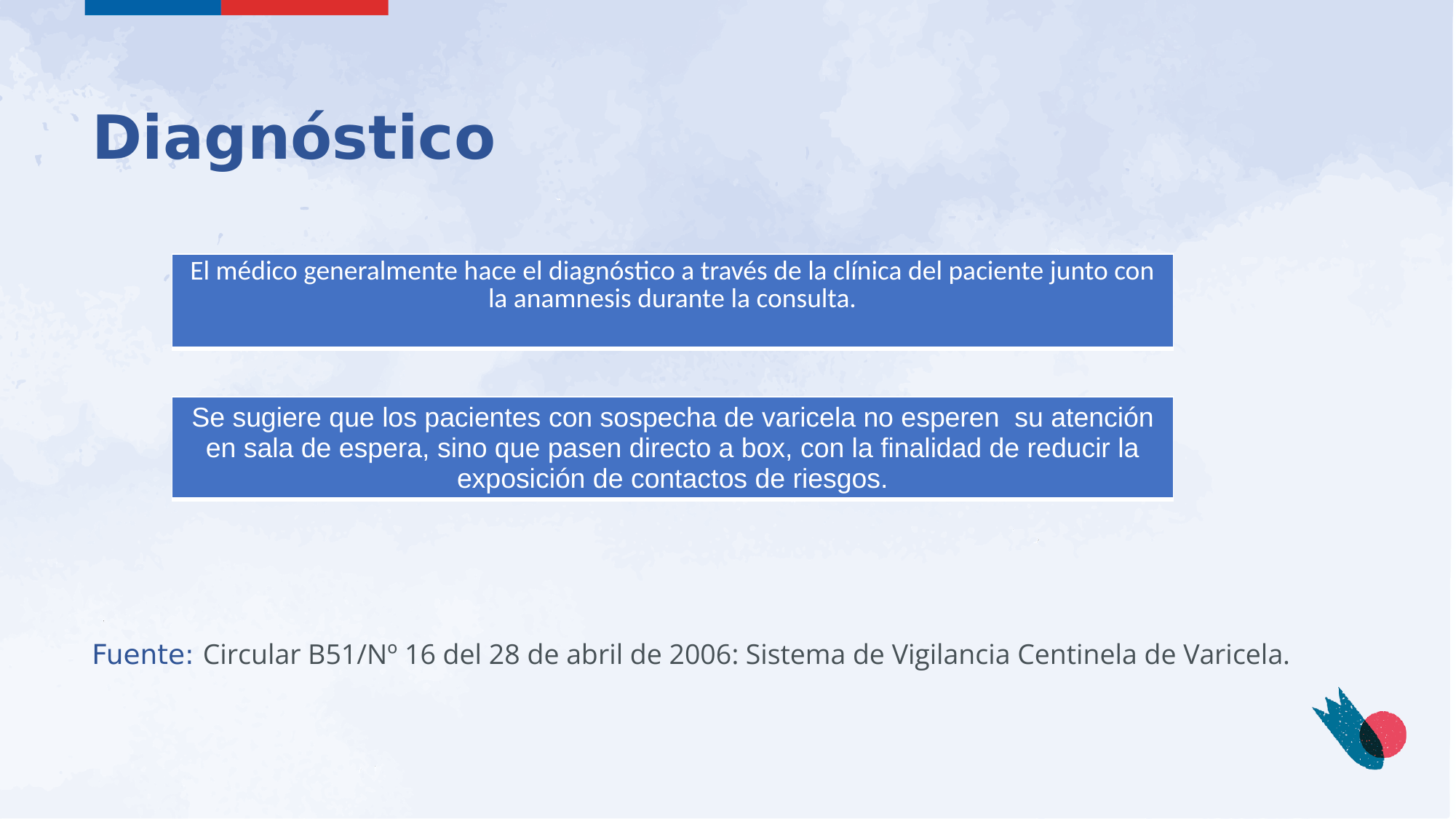

# Diagnóstico
| El médico generalmente hace el diagnóstico a través de la clínica del paciente junto con la anamnesis durante la consulta. |
| --- |
| Se sugiere que los pacientes con sospecha de varicela no esperen su atención en sala de espera, sino que pasen directo a box, con la finalidad de reducir la exposición de contactos de riesgos. |
| --- |
Fuente: Circular B51/Nº 16 del 28 de abril de 2006: Sistema de Vigilancia Centinela de Varicela.